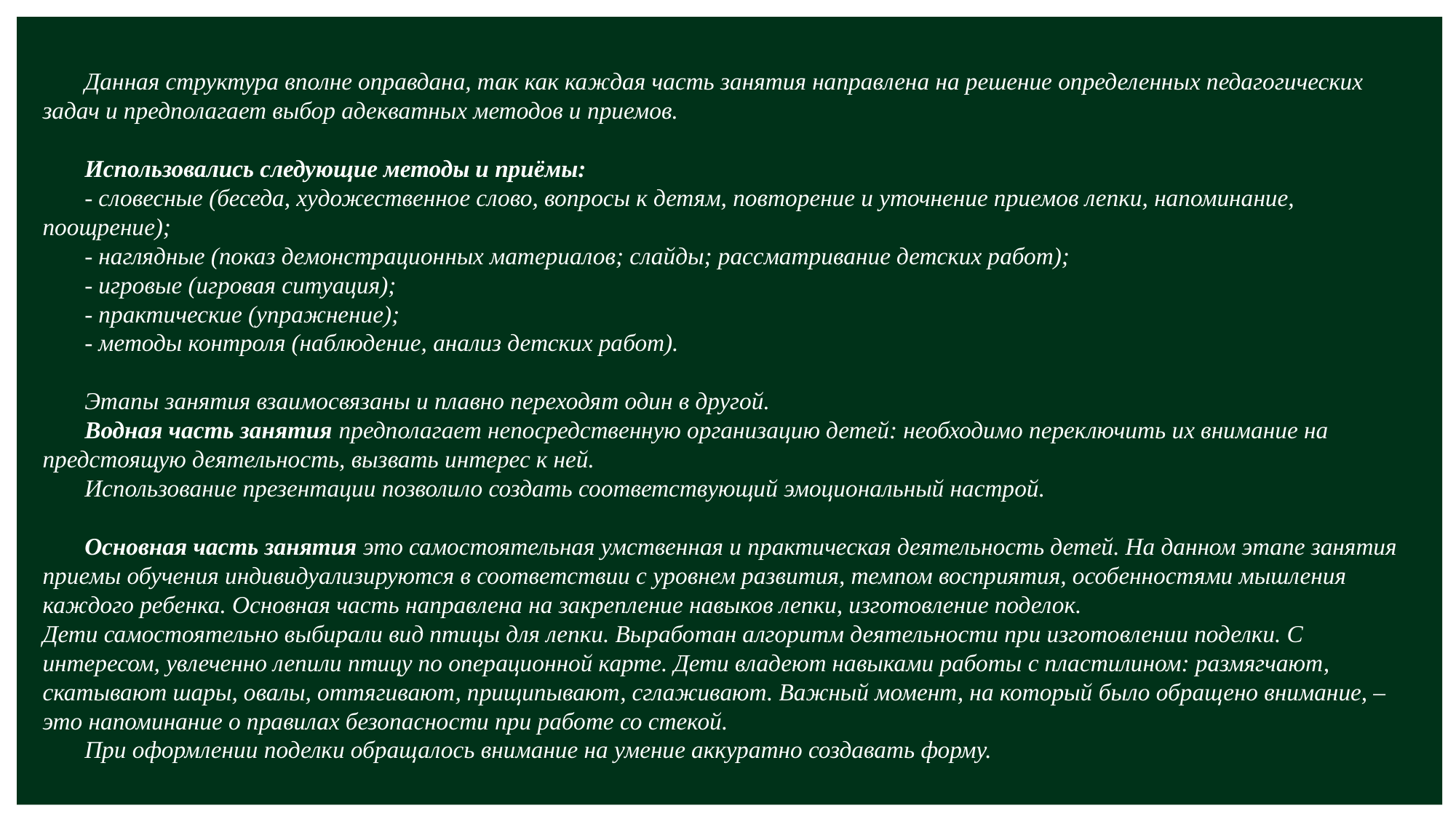

Данная структура вполне оправдана, так как каждая часть занятия направлена на решение определенных педагогических задач и предполагает выбор адекватных методов и приемов.

       Использовались следующие методы и приёмы:
       - словесные (беседа, художественное слово, вопросы к детям, повторение и уточнение приемов лепки, напоминание, поощрение);
       - наглядные (показ демонстрационных материалов; слайды; рассматривание детских работ);
       - игровые (игровая ситуация);
       - практические (упражнение);
       - методы контроля (наблюдение, анализ детских работ).

       Этапы занятия взаимосвязаны и плавно переходят один в другой.
       Водная часть занятия предполагает непосредственную организацию детей: необходимо переключить их внимание на предстоящую деятельность, вызвать интерес к ней.
       Использование презентации позволило создать соответствующий эмоциональный настрой.

       Основная часть занятия это самостоятельная умственная и практическая деятельность детей. На данном этапе занятия приемы обучения индивидуализируются в соответствии с уровнем развития, темпом восприятия, особенностями мышления каждого ребенка. Основная часть направлена на закрепление навыков лепки, изготовление поделок.
Дети самостоятельно выбирали вид птицы для лепки. Выработан алгоритм деятельности при изготовлении поделки. С интересом, увлеченно лепили птицу по операционной карте. Дети владеют навыками работы с пластилином: размягчают, скатывают шары, овалы, оттягивают, прищипывают, сглаживают. Важный момент, на который было обращено внимание, – это напоминание о правилах безопасности при работе со стекой.
       При оформлении поделки обращалось внимание на умение аккуратно создавать форму.